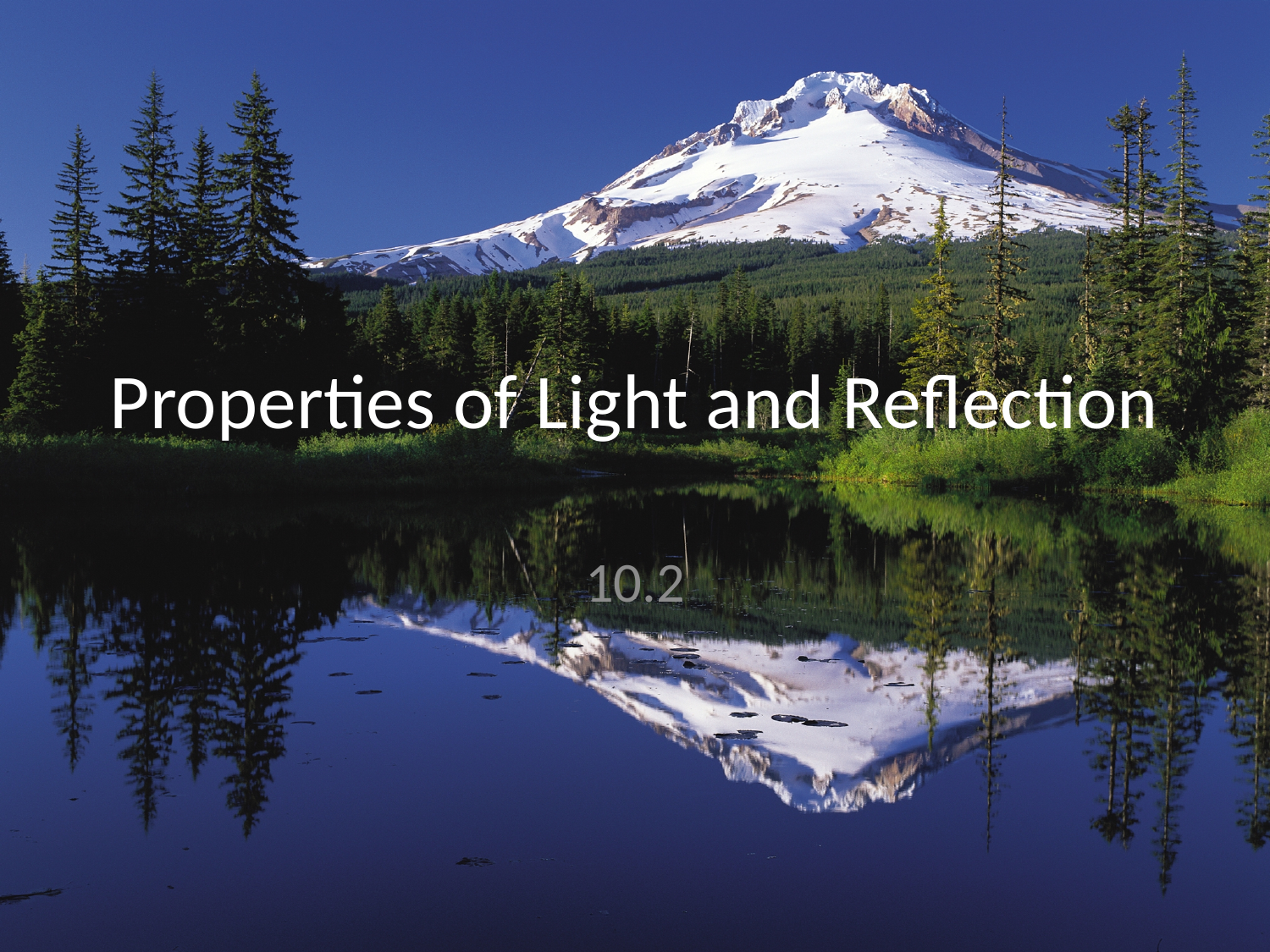

# Properties of Light and Reflection
10.2